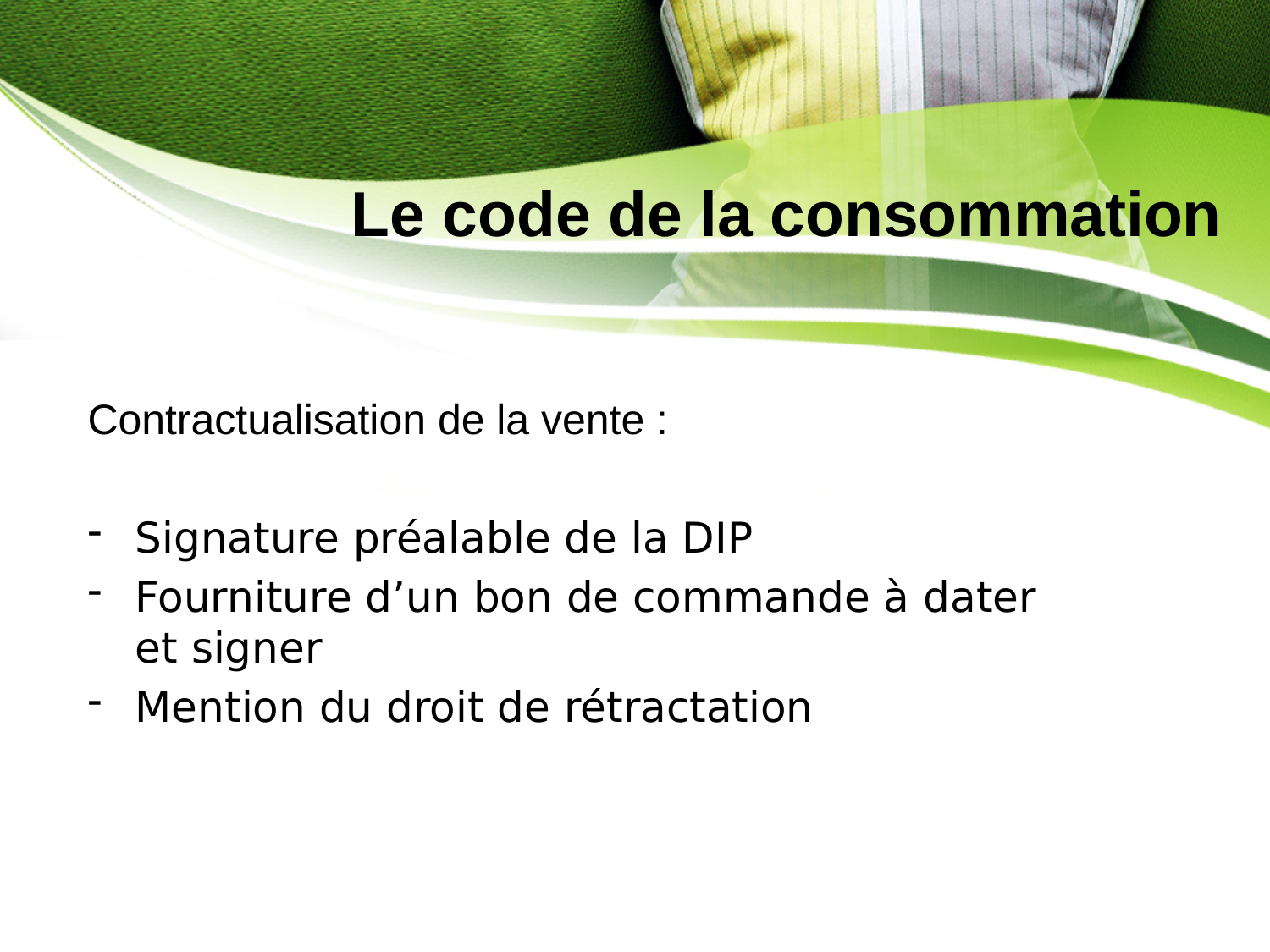

# Le code de la consommation
Contractualisation de la vente :

Signature préalable de la DIP
Fourniture d’un bon de commande à dater et signer
Mention du droit de rétractation